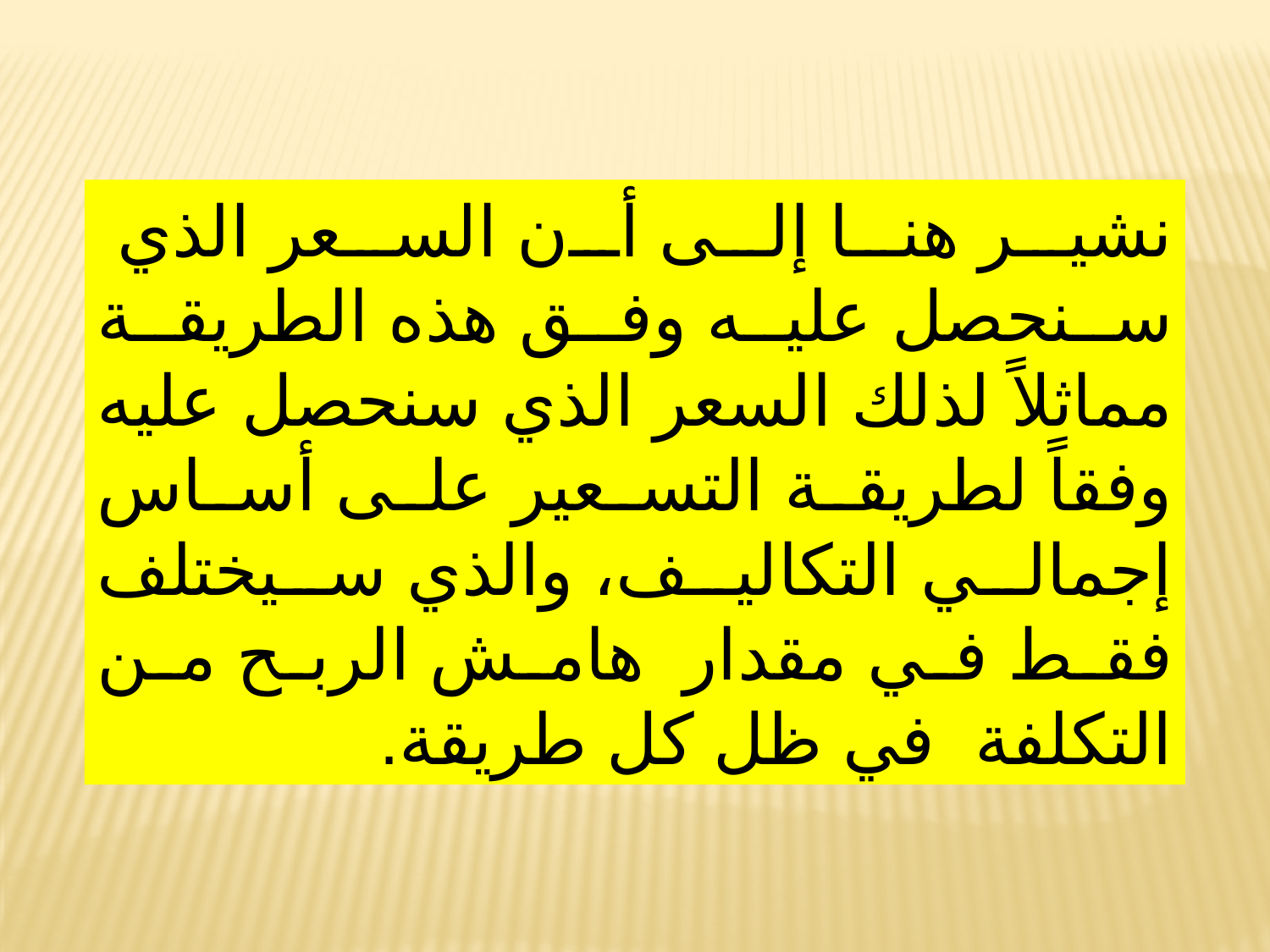

نشير هنا إلى أن السعر الذي  سنحصل عليه وفق هذه الطريقة مماثلاً لذلك السعر الذي سنحصل عليه وفقاً لطريقة التسعير على أساس إجمالي التكاليف، والذي سيختلف فقط في مقدار  هامش الربح من التكلفة  في ظل كل طريقة.